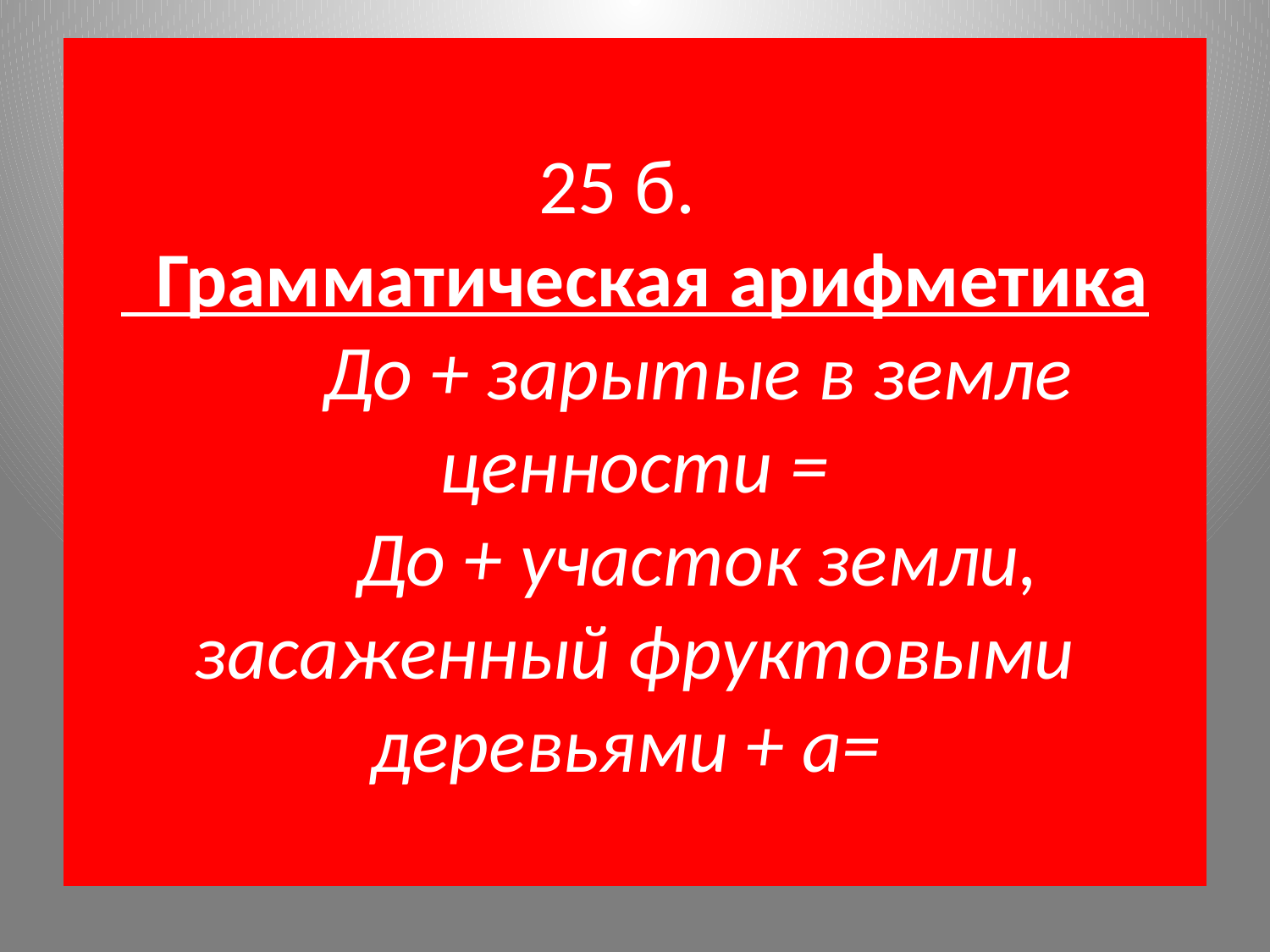

# 25 б. Грамматическая арифметика До + зарытые в земле ценности = До + участок земли, засаженный фруктовыми деревьями + а=